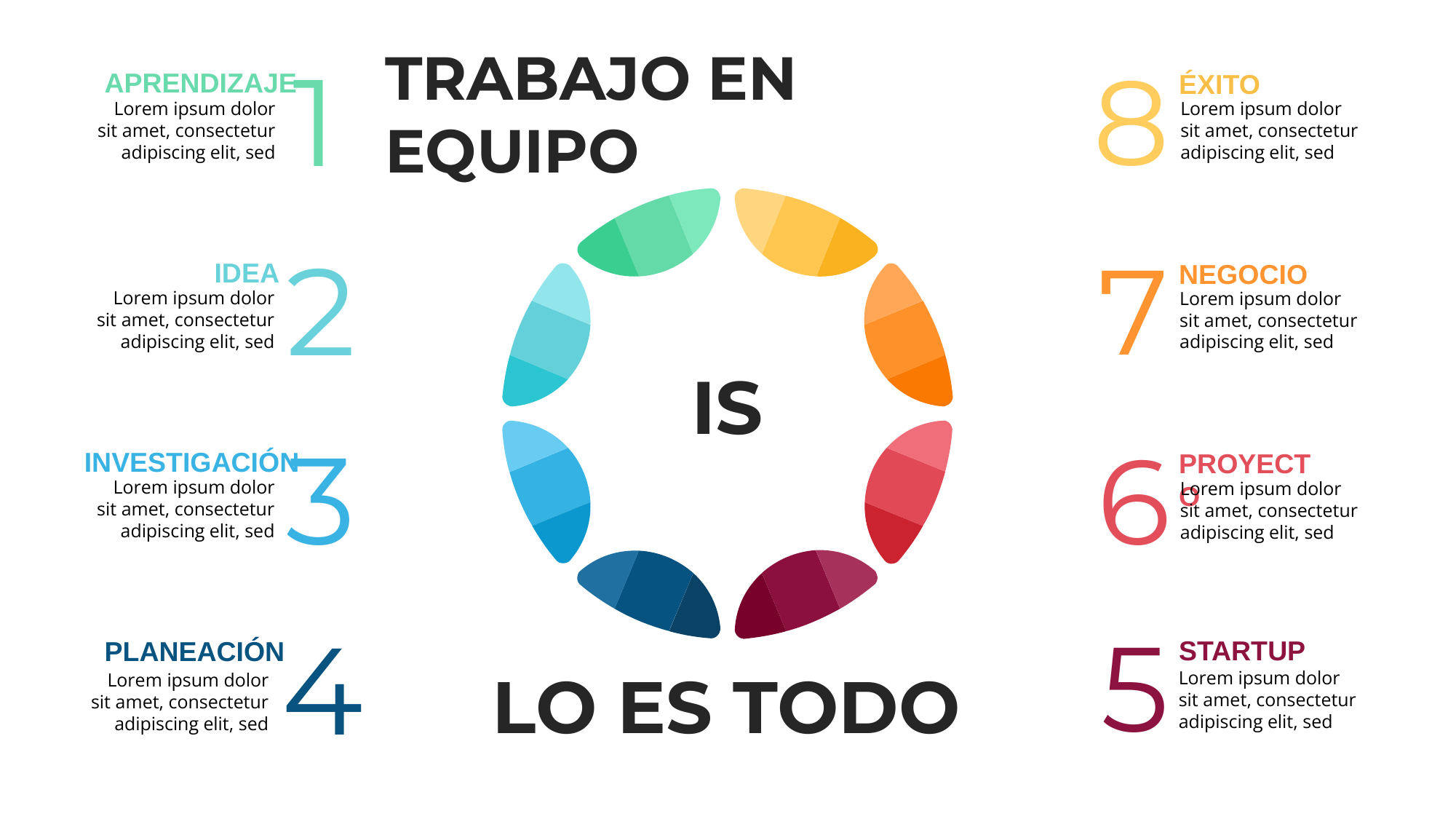

TRABAJO EN EQUIPO
1
8
APRENDIZAJE
ÉXITO
Lorem ipsum dolor sit amet, consectetur adipiscing elit, sed
Lorem ipsum dolor sit amet, consectetur adipiscing elit, sed

2
7
IDEA
NEGOCIO

Lorem ipsum dolor sit amet, consectetur adipiscing elit, sed
Lorem ipsum dolor sit amet, consectetur adipiscing elit, sed

IS

3
6
INVESTIGACIÓN
PROYECTO

Lorem ipsum dolor sit amet, consectetur adipiscing elit, sed
Lorem ipsum dolor sit amet, consectetur adipiscing elit, sed

4
5
STARTUP
PLANEACIÓN
LO ES TODO
Lorem ipsum dolor sit amet, consectetur adipiscing elit, sed
Lorem ipsum dolor sit amet, consectetur adipiscing elit, sed